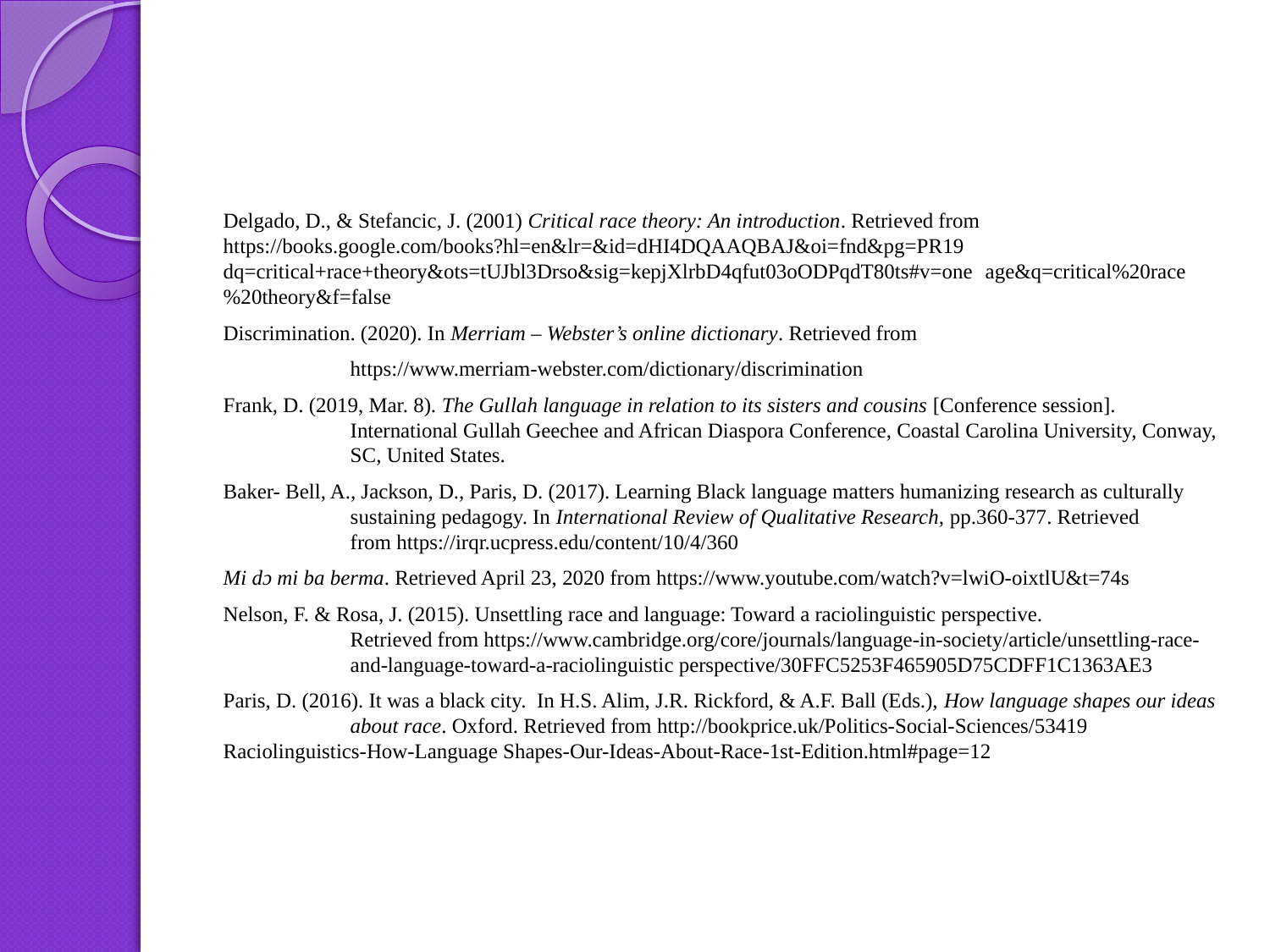

Delgado, D., & Stefancic, J. (2001) Critical race theory: An introduction. Retrieved from	https://books.google.com/books?hl=en&lr=&id=dHI4DQAAQBAJ&oi=fnd&pg=PR19	dq=critical+race+theory&ots=tUJbl3Drso&sig=kepjXlrbD4qfut03oODPqdT80ts#v=one	age&q=critical%20race%20theory&f=false
Discrimination. (2020). In Merriam – Webster’s online dictionary. Retrieved from
	https://www.merriam-webster.com/dictionary/discrimination
Frank, D. (2019, Mar. 8). The Gullah language in relation to its sisters and cousins [Conference session].	International Gullah Geechee and African Diaspora Conference, Coastal Carolina University, Conway, 	SC, United States.
Baker- Bell, A., Jackson, D., Paris, D. (2017). Learning Black language matters humanizing research as culturally	sustaining pedagogy. In International Review of Qualitative Research, pp.360-377. Retrieved 	from https://irqr.ucpress.edu/content/10/4/360
Mi dɔ mi ba berma. Retrieved April 23, 2020 from https://www.youtube.com/watch?v=lwiO-oixtlU&t=74s
Nelson, F. & Rosa, J. (2015). Unsettling race and language: Toward a raciolinguistic perspective.		Retrieved from https://www.cambridge.org/core/journals/language-in-society/article/unsettling-race-	and-language-toward-a-raciolinguistic perspective/30FFC5253F465905D75CDFF1C1363AE3
Paris, D. (2016). It was a black city.  In H.S. Alim, J.R. Rickford, & A.F. Ball (Eds.), How language shapes our ideas	about race. Oxford. Retrieved from http://bookprice.uk/Politics-Social-Sciences/53419	Raciolinguistics-How-Language Shapes-Our-Ideas-About-Race-1st-Edition.html#page=12